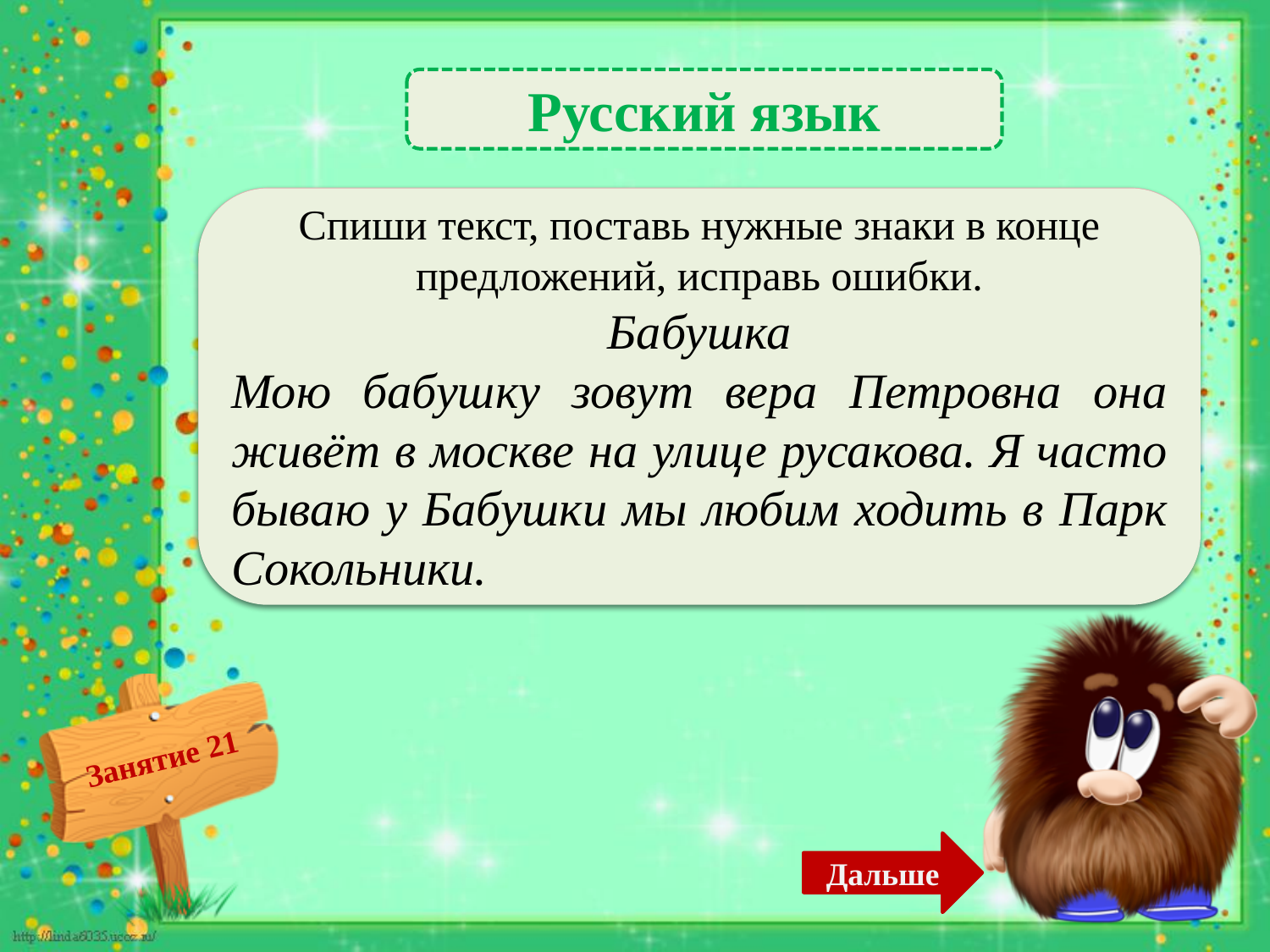

Русский язык
 Мою бабушку зовут Вера Петровна. Она живёт в Москве на улице Русакова. Я часто бываю у бабушки. Мы любим ходить в парк «Сокольники». – 3б.
Спиши текст, поставь нужные знаки в конце предложений, исправь ошибки.
Бабушка
Мою бабушку зовут вера Петровна она живёт в москве на улице русакова. Я часто бываю у Бабушки мы любим ходить в Парк Сокольники.

Дальше